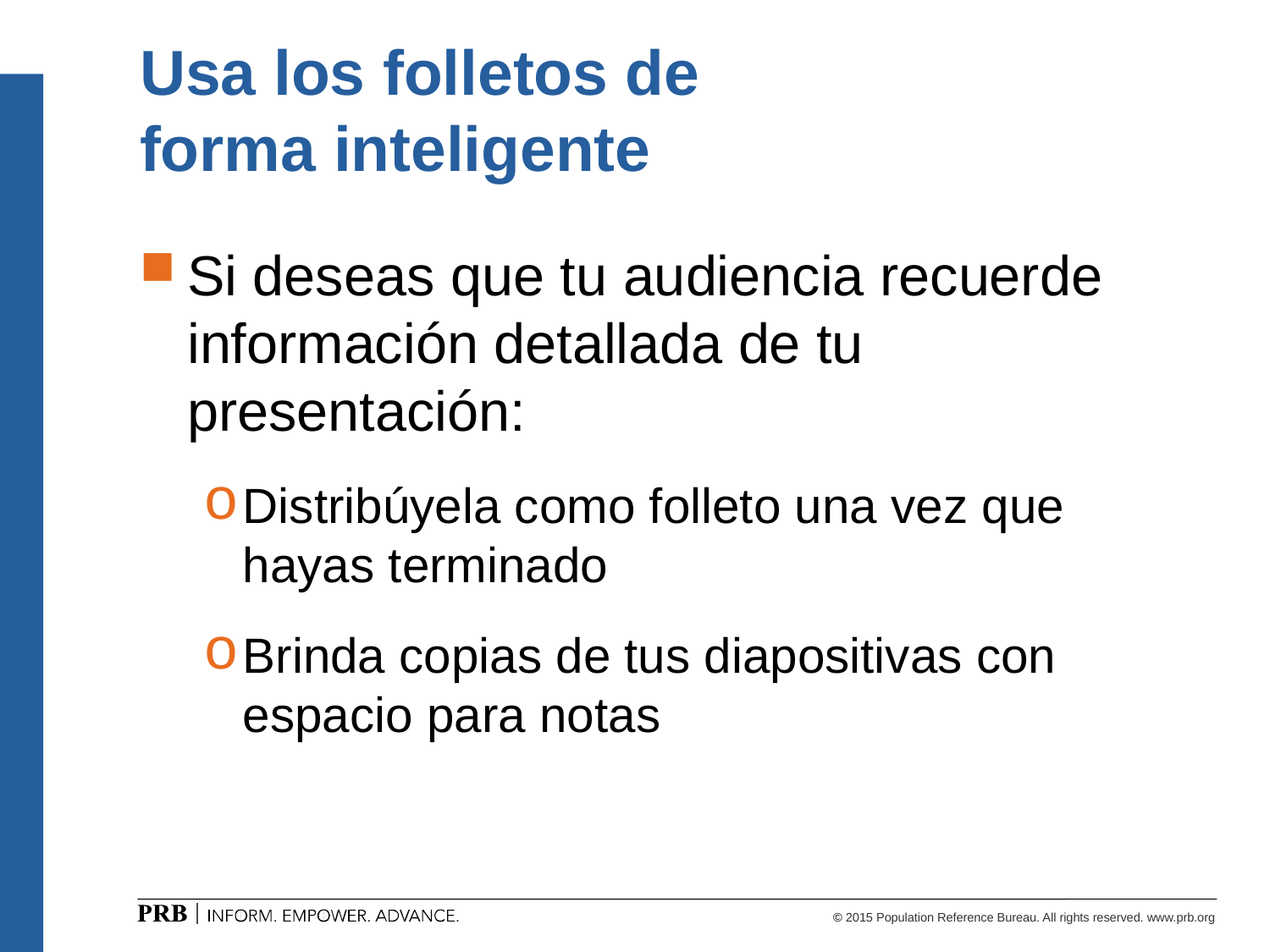

Usa los folletos de
forma inteligente
#
Si deseas que tu audiencia recuerde información detallada de tu presentación:
Distribúyela como folleto una vez que hayas terminado
Brinda copias de tus diapositivas con espacio para notas